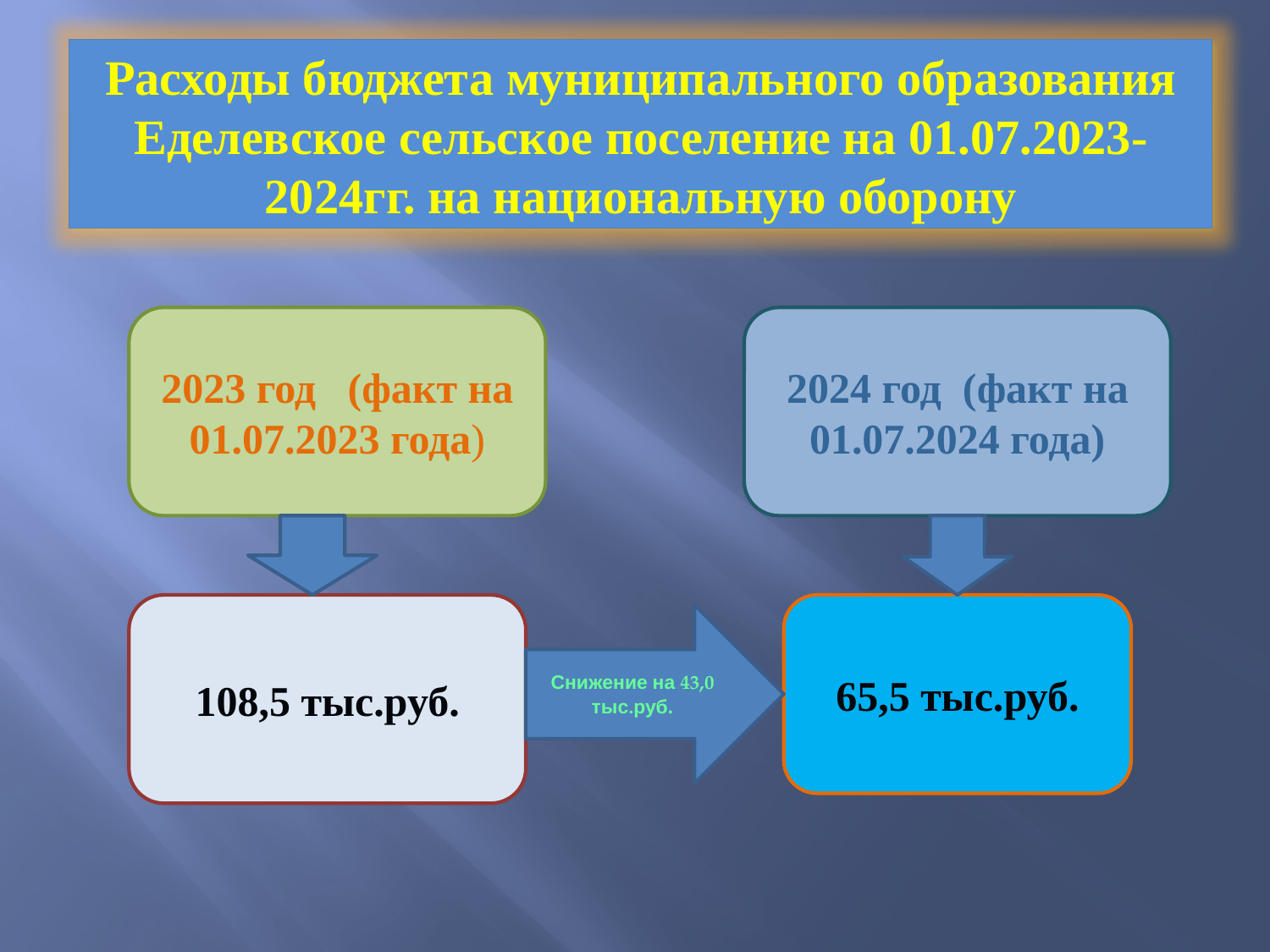

Расходы бюджета муниципального образования Еделевское сельское поселение на 01.07.2023-2024гг. на национальную оборону
2023 год   (факт на 01.07.2023 года)
2024 год  (факт на 01.07.2024 года)

108,5 тыс.руб.
65,5 тыс.руб.
Снижение на 43,0 тыс.руб.